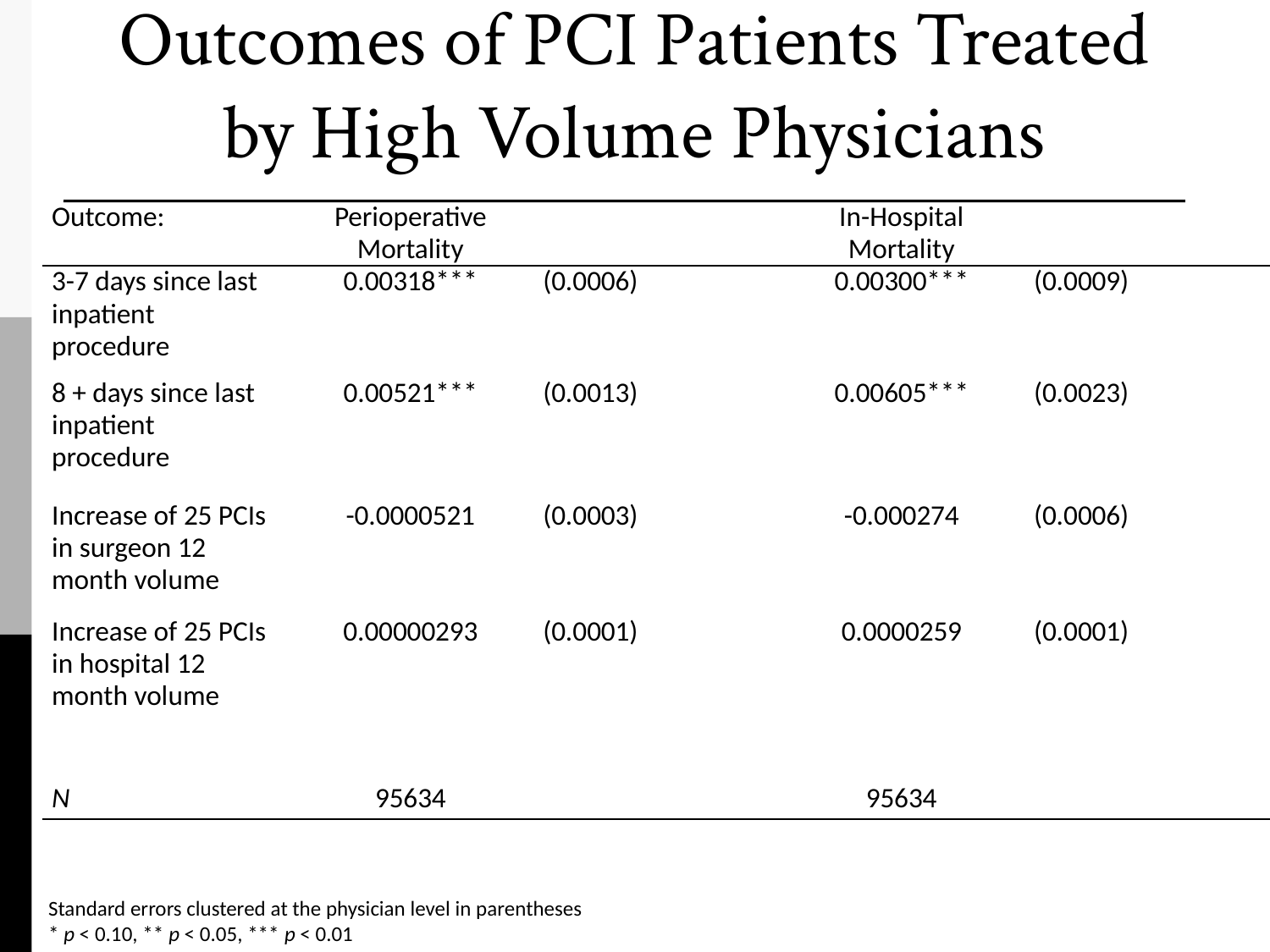

# Outcomes of PCI Patients Treated by High Volume Physicians
| Outcome: | Perioperative Mortality |  | In-Hospital Mortality |  |
| --- | --- | --- | --- | --- |
| 3-7 days since last inpatient procedure | 0.00318\*\*\* | (0.0006) | 0.00300\*\*\* | (0.0009) |
| 8 + days since last inpatient procedure | 0.00521\*\*\* | (0.0013) | 0.00605\*\*\* | (0.0023) |
| Increase of 25 PCIs in surgeon 12 month volume | -0.0000521 | (0.0003) | -0.000274 | (0.0006) |
| Increase of 25 PCIs in hospital 12 month volume | 0.00000293 | (0.0001) | 0.0000259 | (0.0001) |
| N | 95634 |  | 95634 |  |
Standard errors clustered at the physician level in parentheses
* p < 0.10, ** p < 0.05, *** p < 0.01